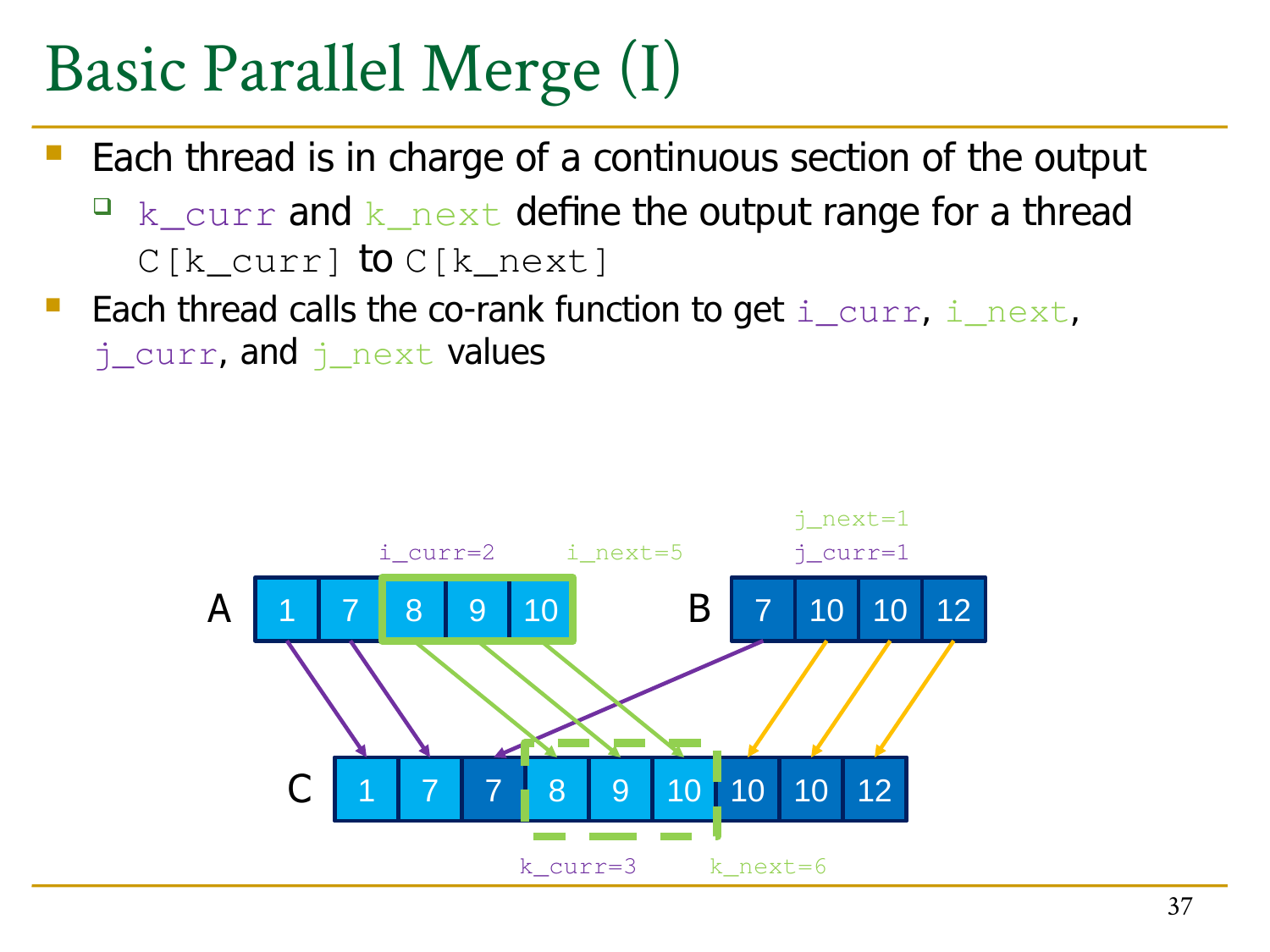

# Basic Parallel Merge (I)
Each thread is in charge of a continuous section of the output
k_curr and k_next define the output range for a thread C[k_curr] to C[k_next]
Each thread calls the co-rank function to get i_curr, i_next, j_curr, and j_next values
j_next=1
j1=1
i_curr=2
i0=2
i_next=5
i1=5
j_curr=1
j0=1
A
1
7
8
9
10
B
7
10
10
12

C
1
7
7
8
9
10
10
10
12
1
7
7
8
9
10
10
10
12
k_curr=3
k0=3
k_next=6
k1=6
37